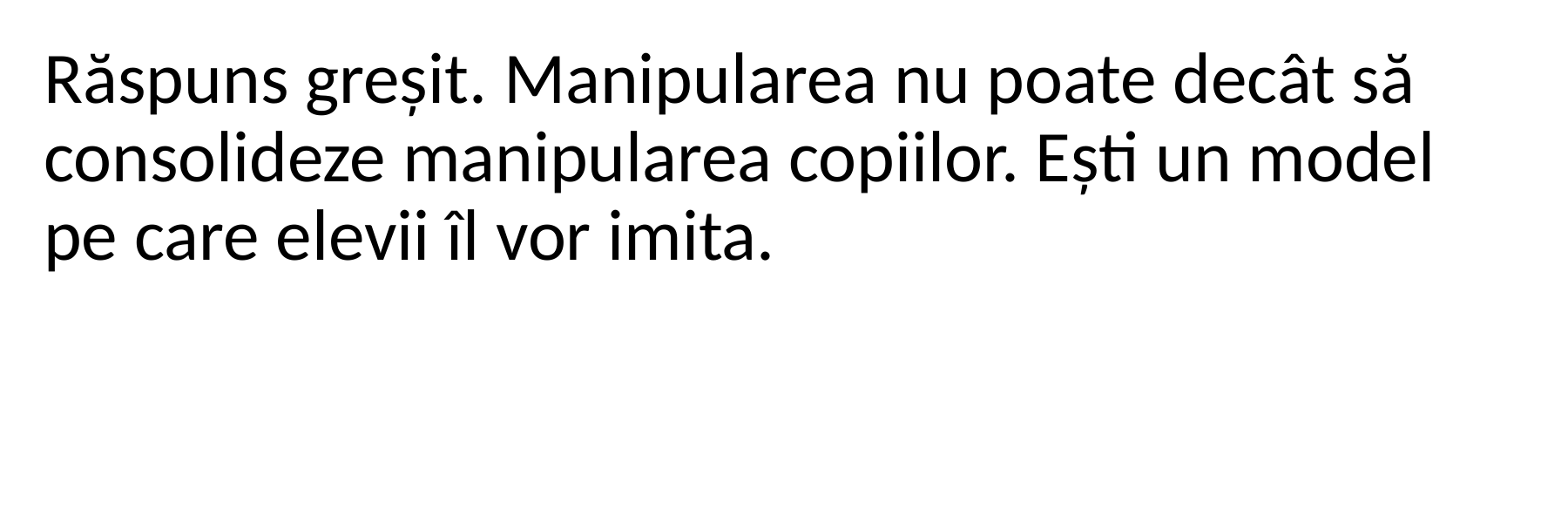

Răspuns greșit. Manipularea nu poate decât să consolideze manipularea copiilor. Ești un model pe care elevii îl vor imita.